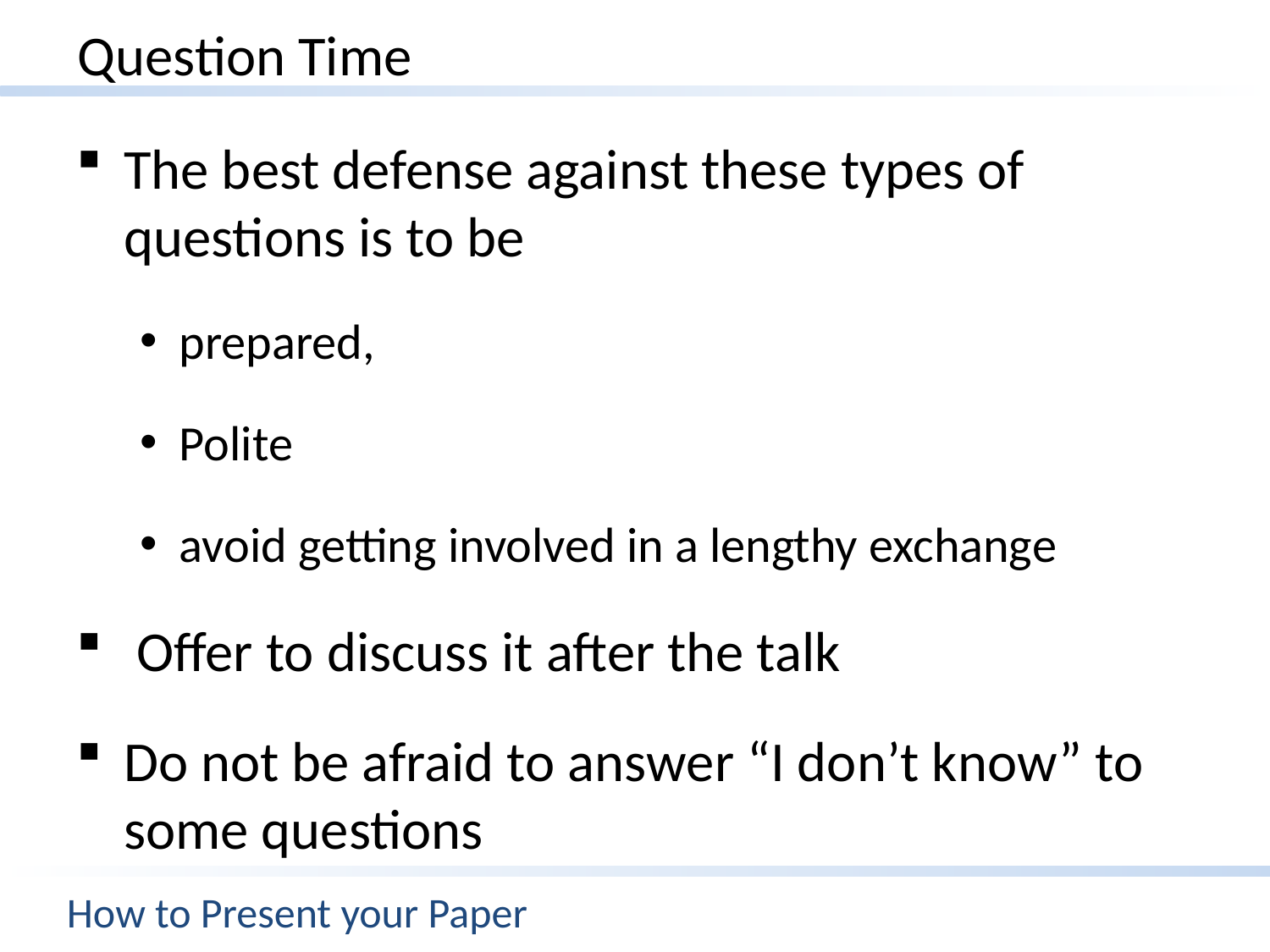

# Question Time

The best defense against these types of questions is to be
prepared,
Polite
avoid getting involved in a lengthy exchange
 Offer to discuss it after the talk
Do not be afraid to answer “I don’t know” to some questions
How to Present your Paper